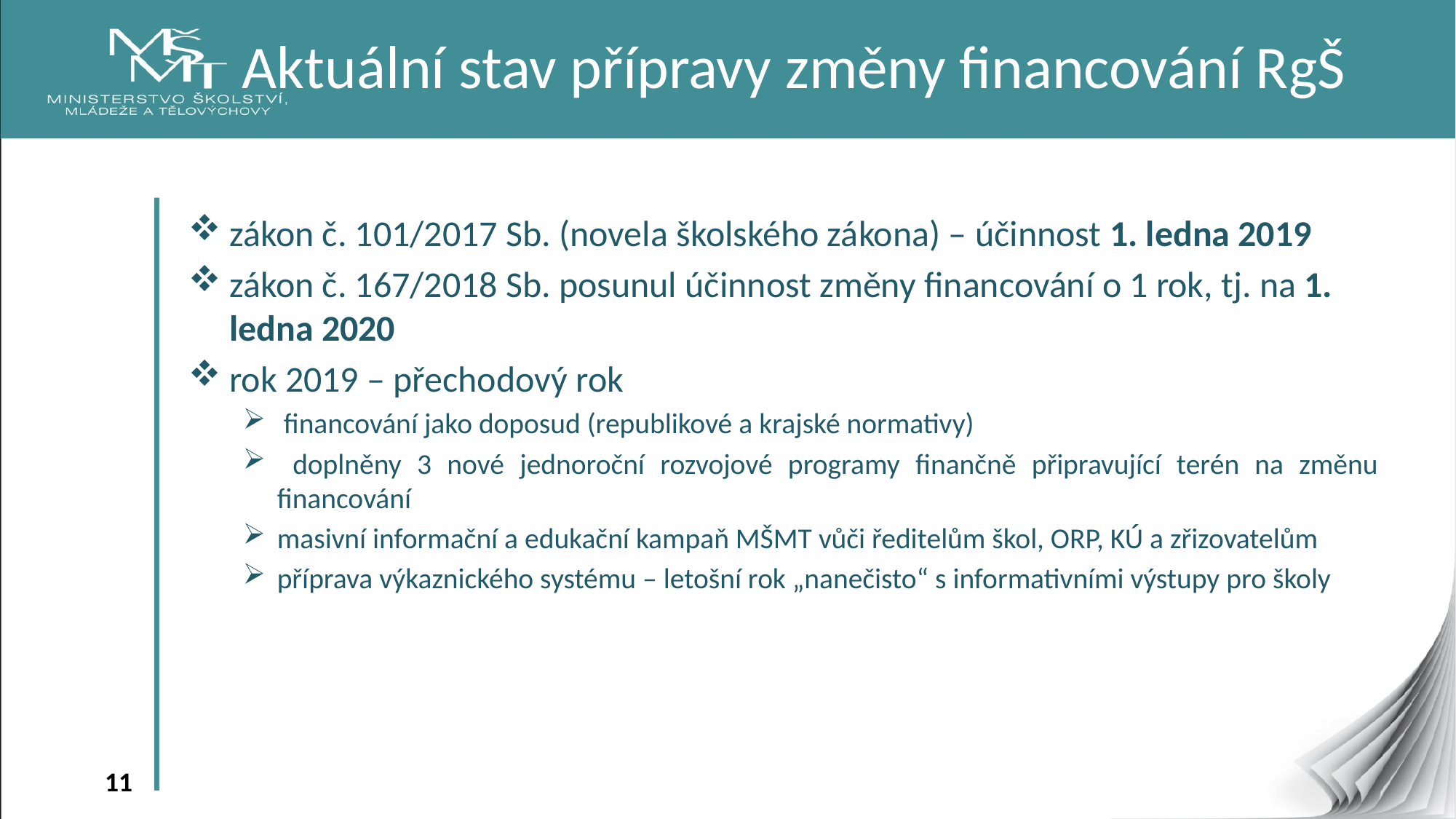

Aktuální stav přípravy změny financování RgŠ

zákon č. 101/2017 Sb. (novela školského zákona) – účinnost 1. ledna 2019
zákon č. 167/2018 Sb. posunul účinnost změny financování o 1 rok, tj. na 1. ledna 2020
rok 2019 – přechodový rok
 financování jako doposud (republikové a krajské normativy)
 doplněny 3 nové jednoroční rozvojové programy finančně připravující terén na změnu financování
masivní informační a edukační kampaň MŠMT vůči ředitelům škol, ORP, KÚ a zřizovatelům
příprava výkaznického systému – letošní rok „nanečisto“ s informativními výstupy pro školy